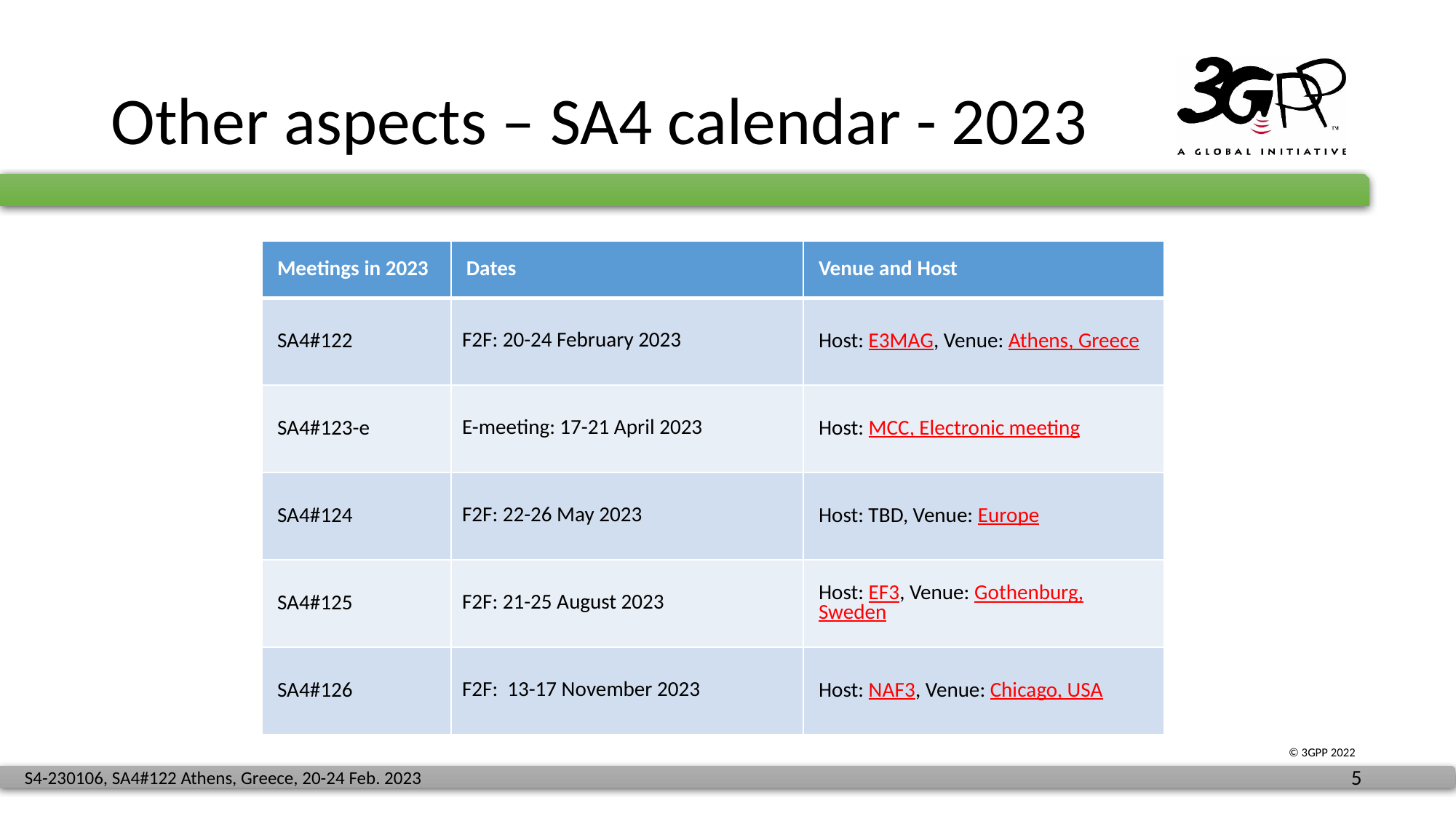

# Other aspects – SA4 calendar - 2023

| Meetings in 2023 | Dates | Venue and Host |
| --- | --- | --- |
| SA4#122 | F2F: 20-24 February 2023 | Host: E3MAG, Venue: Athens, Greece |
| SA4#123-e | E-meeting: 17-21 April 2023 | Host: MCC, Electronic meeting |
| SA4#124 | F2F: 22-26 May 2023 | Host: TBD, Venue: Europe |
| SA4#125 | F2F: 21-25 August 2023 | Host: EF3, Venue: Gothenburg, Sweden |
| SA4#126 | F2F:  13-17 November 2023 | Host: NAF3, Venue: Chicago, USA |